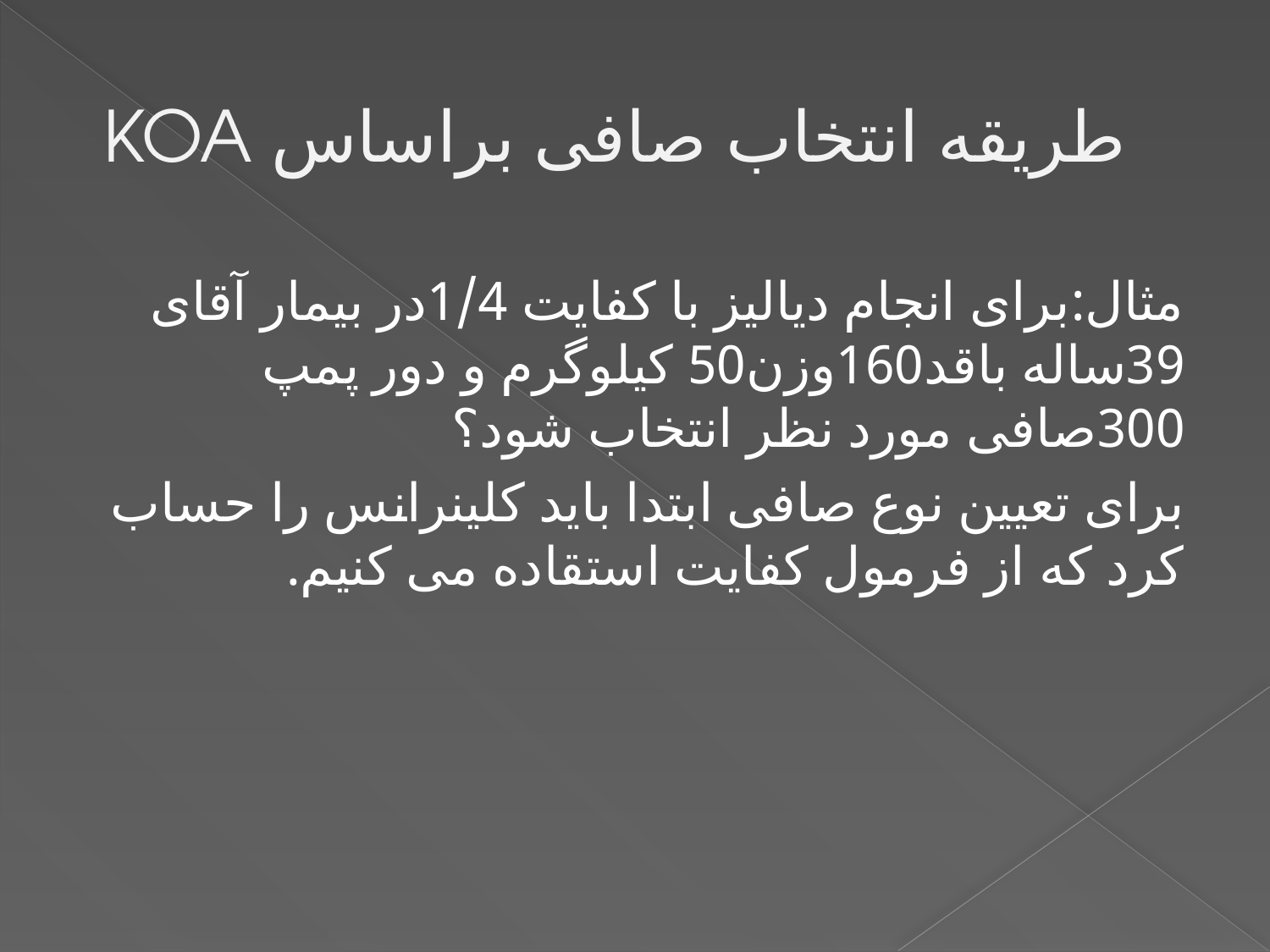

# طریقه انتخاب صافی براساس KOA
مثال:برای انجام دیالیز با کفایت 1/4در بیمار آقای 39ساله باقد160وزن50 کیلوگرم و دور پمپ 300صافی مورد نظر انتخاب شود؟
برای تعیین نوع صافی ابتدا باید کلینرانس را حساب کرد که از فرمول کفایت استقاده می کنیم.